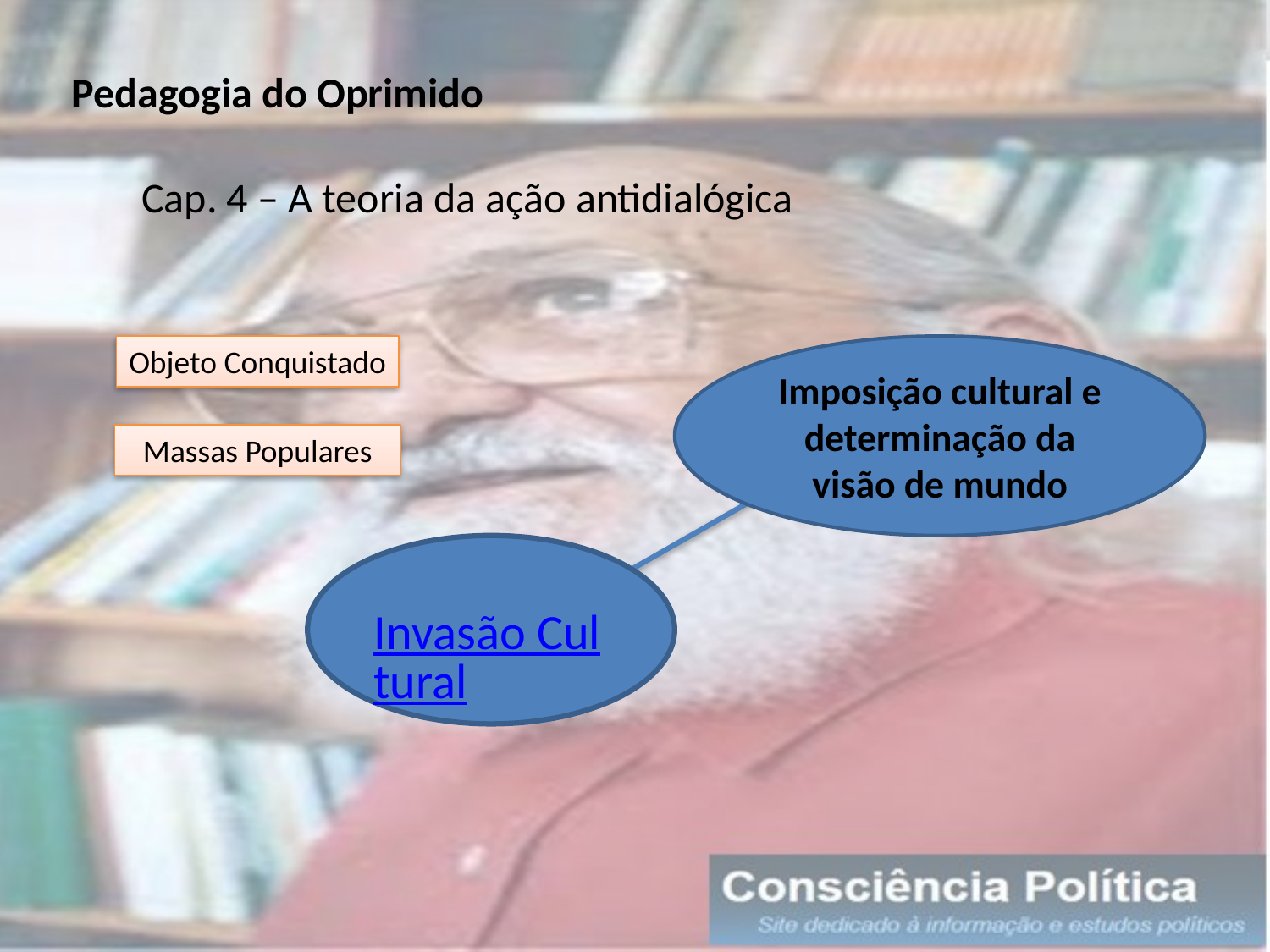

Pedagogia do Oprimido
Cap. 4 – A teoria da ação antidialógica
Objeto Conquistado
Imposição cultural e determinação da visão de mundo
Massas Populares
Invasão Cultural